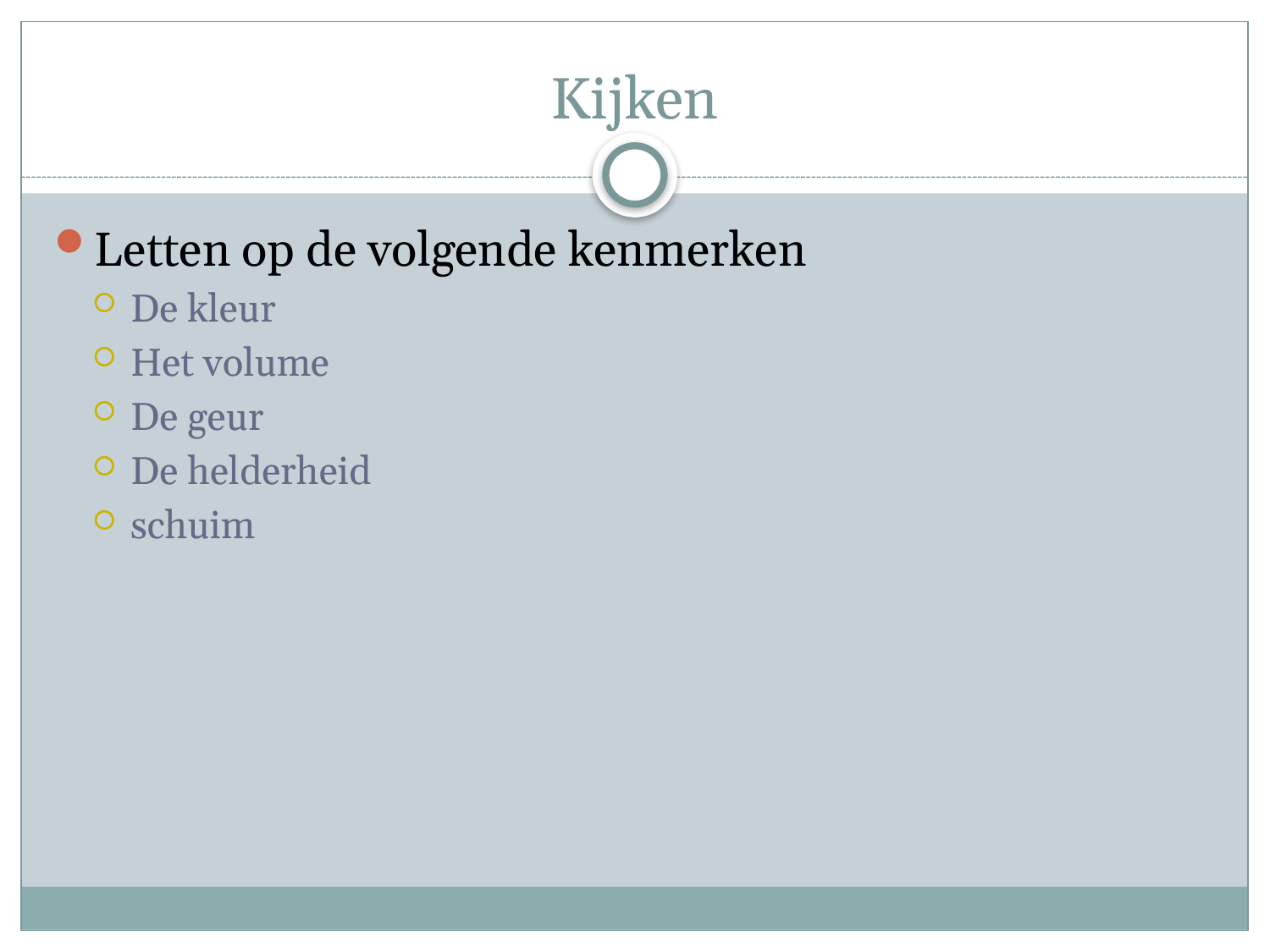

# Kijken
Letten op de volgende kenmerken
De kleur
Het volume
De geur
De helderheid
schuim